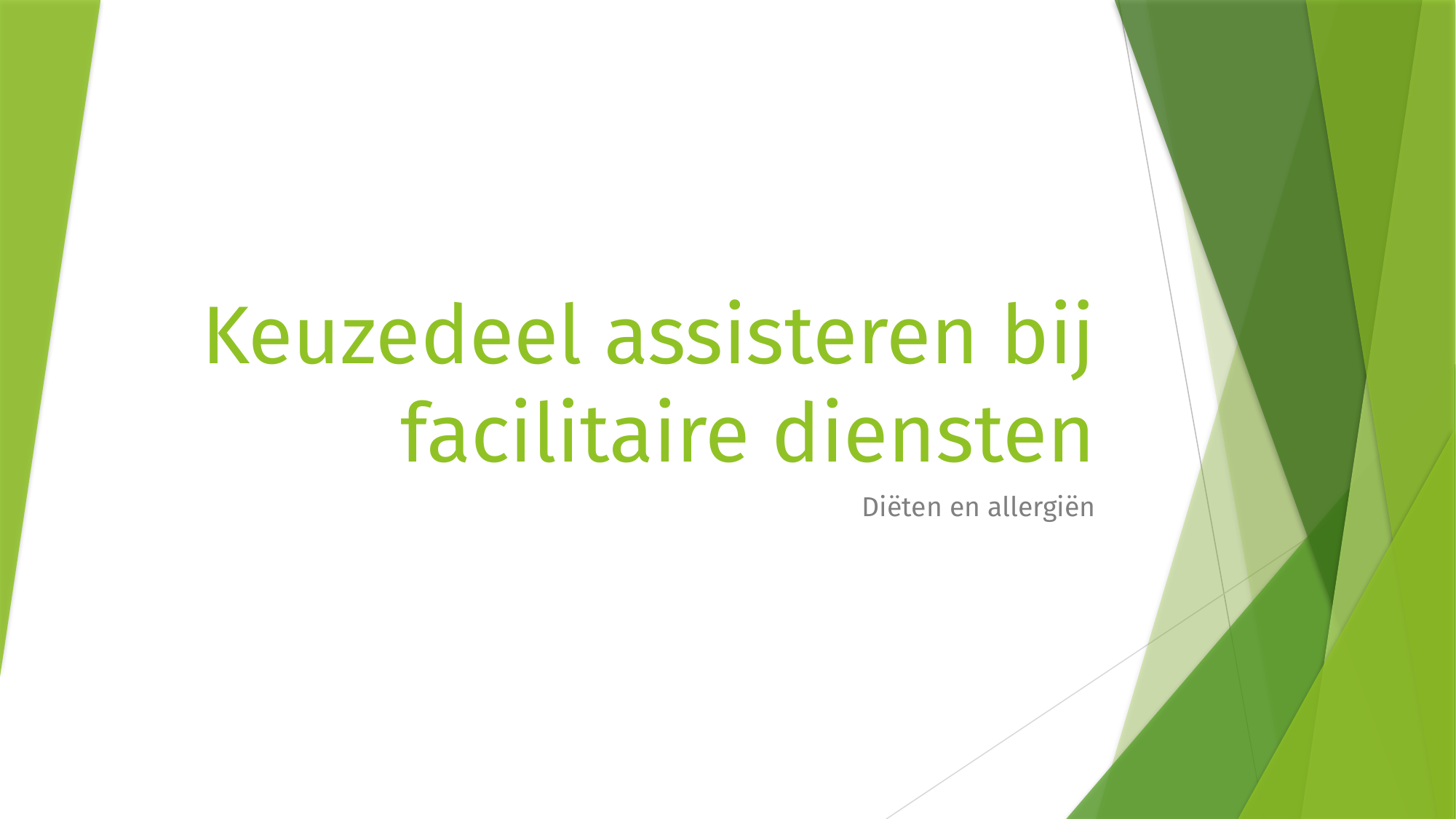

# Keuzedeel assisteren bij facilitaire diensten
Diëten en allergiën